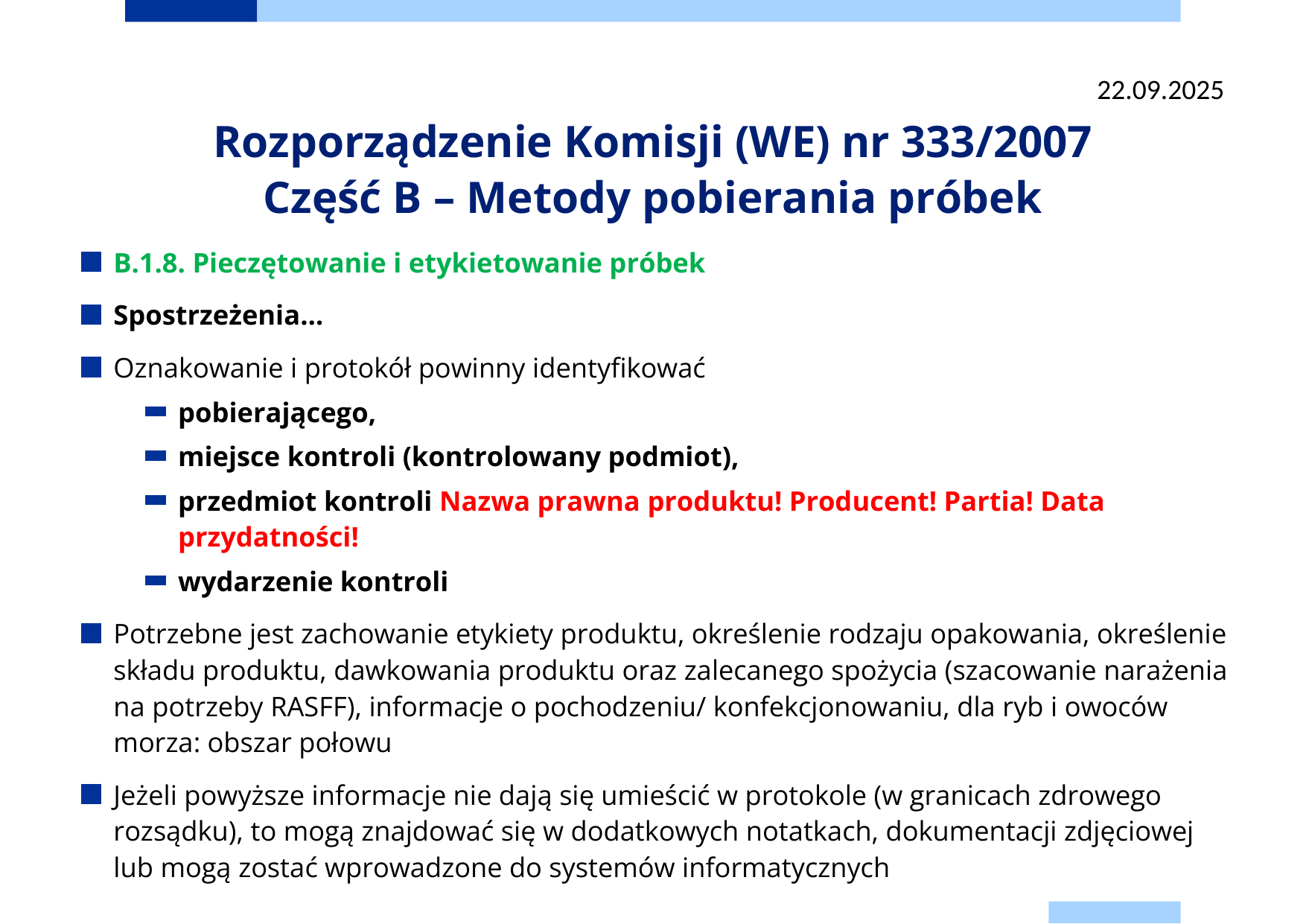

22.09.2025
# Rozporządzenie Komisji (WE) nr 333/2007 Część B – Metody pobierania próbek
B.1.8. Pieczętowanie i etykietowanie próbek
Spostrzeżenia…
Oznakowanie i protokół powinny identyfikować
pobierającego,
miejsce kontroli (kontrolowany podmiot),
przedmiot kontroli Nazwa prawna produktu! Producent! Partia! Data przydatności!
wydarzenie kontroli
Potrzebne jest zachowanie etykiety produktu, określenie rodzaju opakowania, określenie składu produktu, dawkowania produktu oraz zalecanego spożycia (szacowanie narażenia na potrzeby RASFF), informacje o pochodzeniu/ konfekcjonowaniu, dla ryb i owoców morza: obszar połowu
Jeżeli powyższe informacje nie dają się umieścić w protokole (w granicach zdrowego rozsądku), to mogą znajdować się w dodatkowych notatkach, dokumentacji zdjęciowej lub mogą zostać wprowadzone do systemów informatycznych